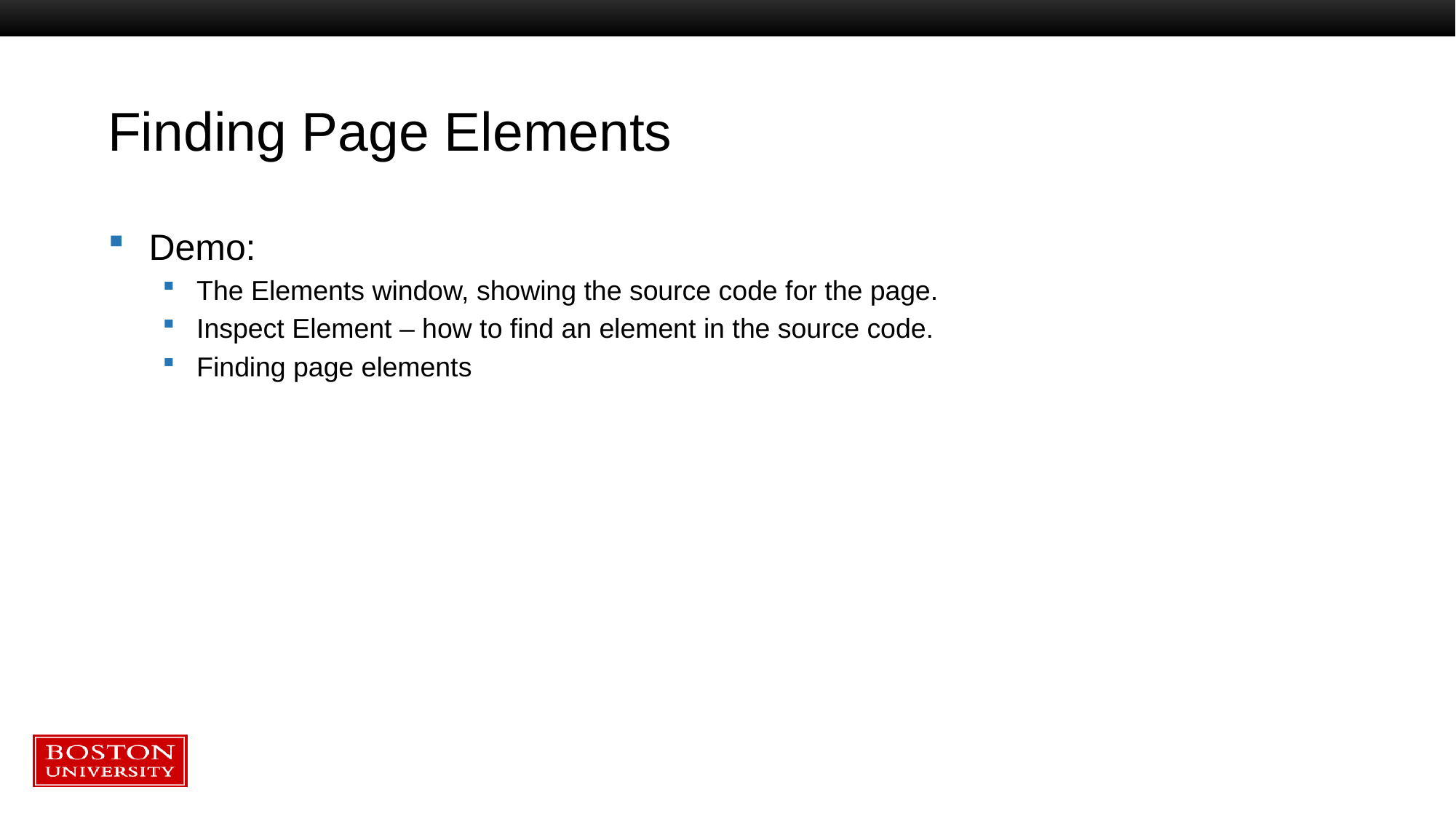

# Finding Page Elements
Demo:
The Elements window, showing the source code for the page.
Inspect Element – how to find an element in the source code.
Finding page elements